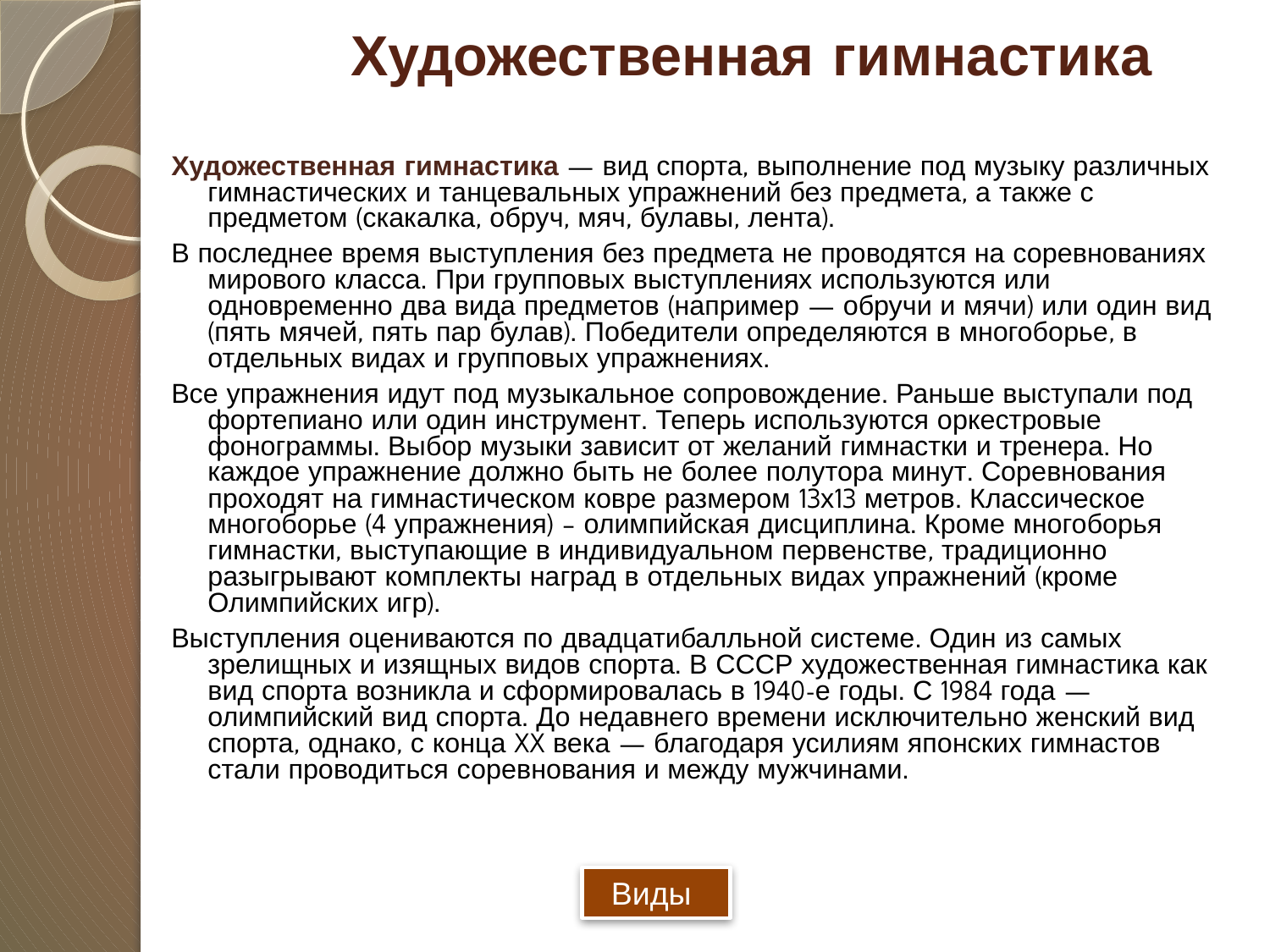

# Художественная гимнастика
Художественная гимнастика — вид спорта, выполнение под музыку различных гимнастических и танцевальных упражнений без предмета, а также с предметом (скакалка, обруч, мяч, булавы, лента).
В последнее время выступления без предмета не проводятся на соревнованиях мирового класса. При групповых выступлениях используются или одновременно два вида предметов (например — обручи и мячи) или один вид (пять мячей, пять пар булав). Победители определяются в многоборье, в отдельных видах и групповых упражнениях.
Все упражнения идут под музыкальное сопровождение. Раньше выступали под фортепиано или один инструмент. Теперь используются оркестровые фонограммы. Выбор музыки зависит от желаний гимнастки и тренера. Но каждое упражнение должно быть не более полутора минут. Соревнования проходят на гимнастическом ковре размером 13х13 метров. Классическое многоборье (4 упражнения) – олимпийская дисциплина. Кроме многоборья гимнастки, выступающие в индивидуальном первенстве, традиционно разыгрывают комплекты наград в отдельных видах упражнений (кроме Олимпийских игр).
Выступления оцениваются по двадцатибалльной системе. Один из самых зрелищных и изящных видов спорта. В СССР художественная гимнастика как вид спорта возникла и сформировалась в 1940-е годы. С 1984 года — олимпийский вид спорта. До недавнего времени исключительно женский вид спорта, однако, с конца XX века — благодаря усилиям японских гимнастов стали проводиться соревнования и между мужчинами.
Виды
Виды